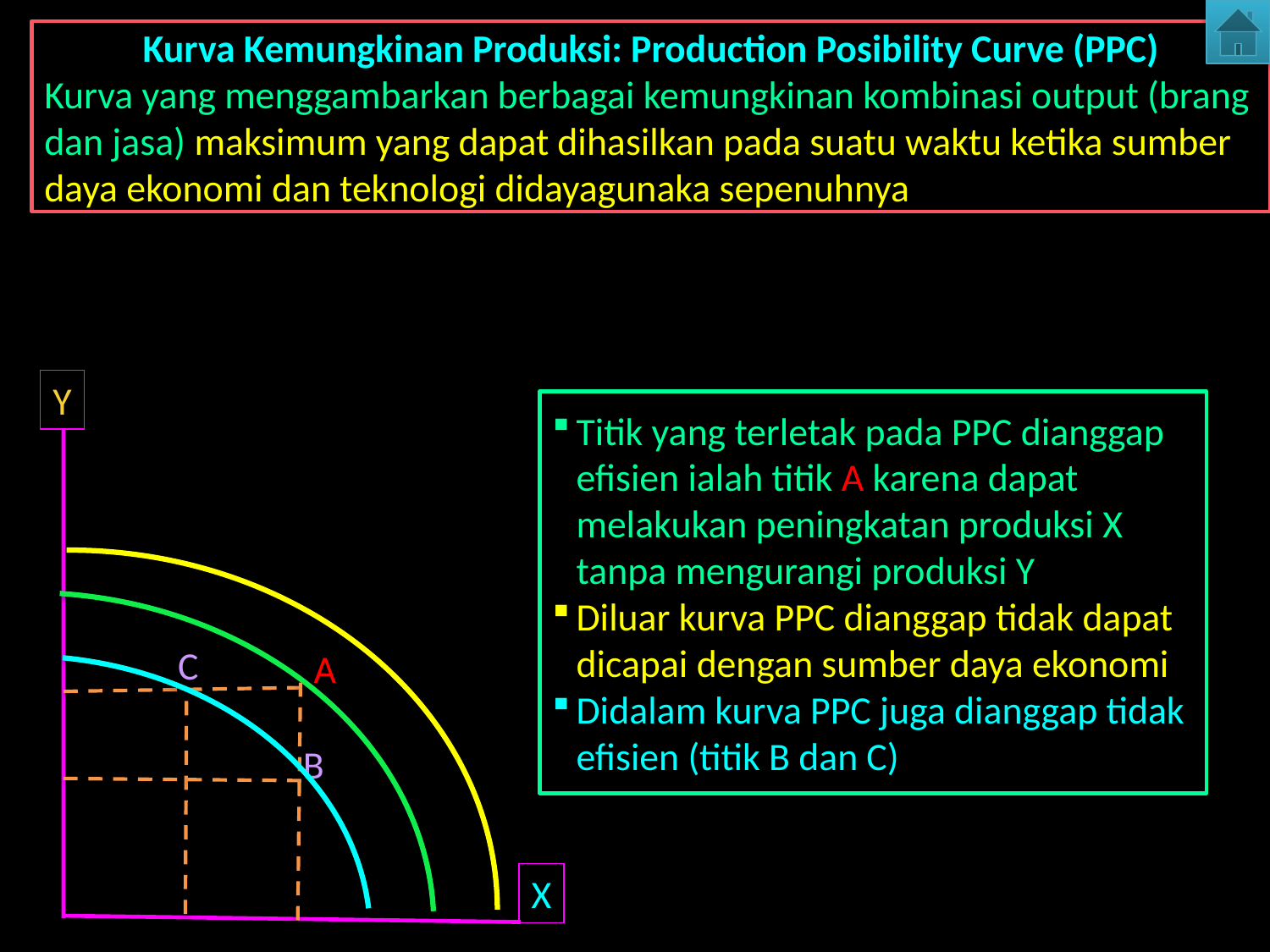

Kurva Kemungkinan Produksi: Production Posibility Curve (PPC)
Kurva yang menggambarkan berbagai kemungkinan kombinasi output (brang dan jasa) maksimum yang dapat dihasilkan pada suatu waktu ketika sumber daya ekonomi dan teknologi didayagunaka sepenuhnya
Y
Titik yang terletak pada PPC dianggap efisien ialah titik A karena dapat melakukan peningkatan produksi X tanpa mengurangi produksi Y
Diluar kurva PPC dianggap tidak dapat dicapai dengan sumber daya ekonomi
Didalam kurva PPC juga dianggap tidak efisien (titik B dan C)

C
A

B

X